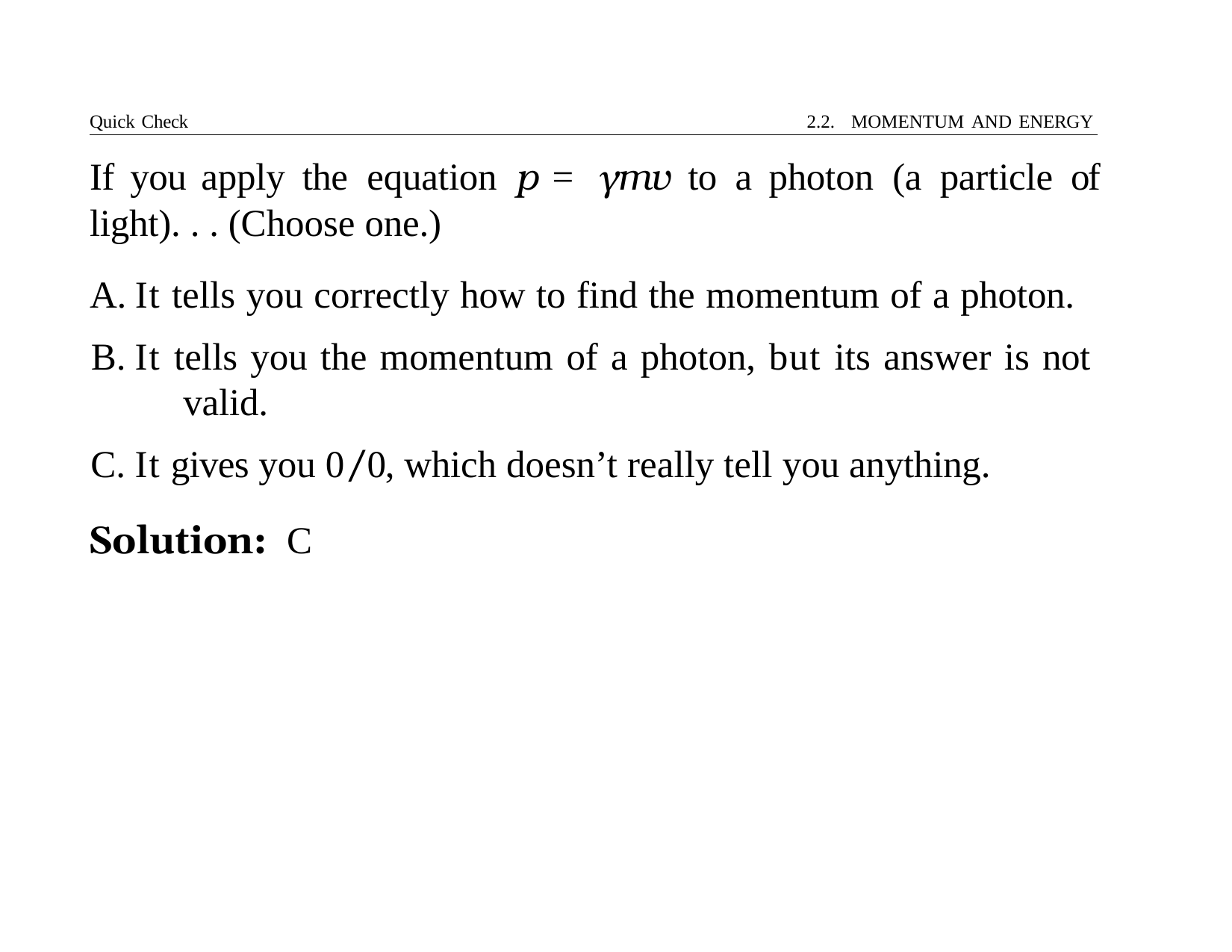

Quick Check	2.2.  MOMENTUM AND ENERGY

# If	you	apply	the	equation	p	=	γmv	to	a	photon	(a	particle	of light). . . (Choose one.)
It tells you correctly how to find the momentum of a photon.
It tells you the momentum of a photon, but its answer is not 	valid.
It gives you 0/0, which doesn’t really tell you anything.
Solution:	C